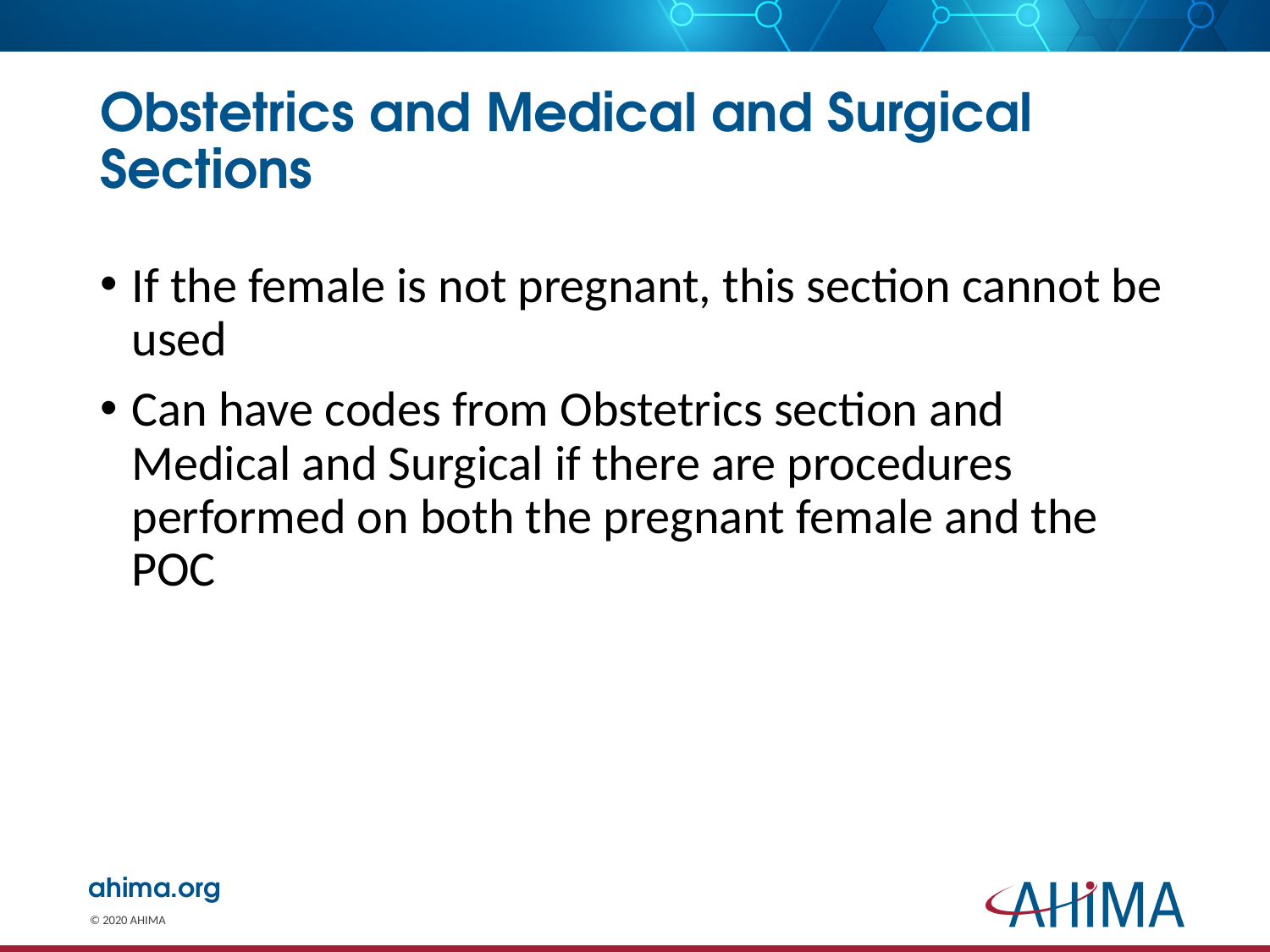

# Obstetrics and Medical and Surgical Sections
If the female is not pregnant, this section cannot be used
Can have codes from Obstetrics section and Medical and Surgical if there are procedures performed on both the pregnant female and the POC